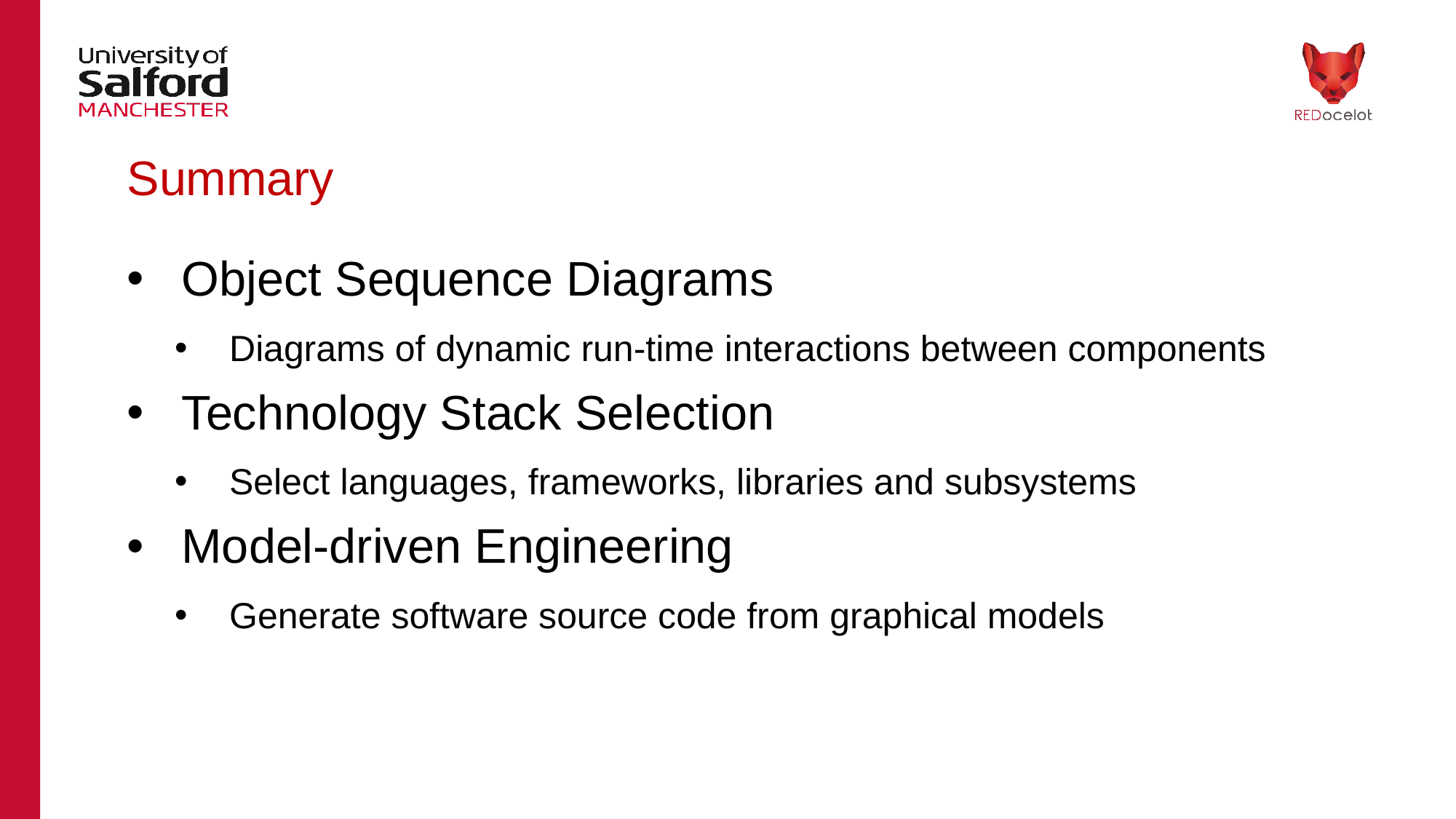

# Summary
Object Sequence Diagrams
Diagrams of dynamic run-time interactions between components
Technology Stack Selection
Select languages, frameworks, libraries and subsystems
Model-driven Engineering
Generate software source code from graphical models